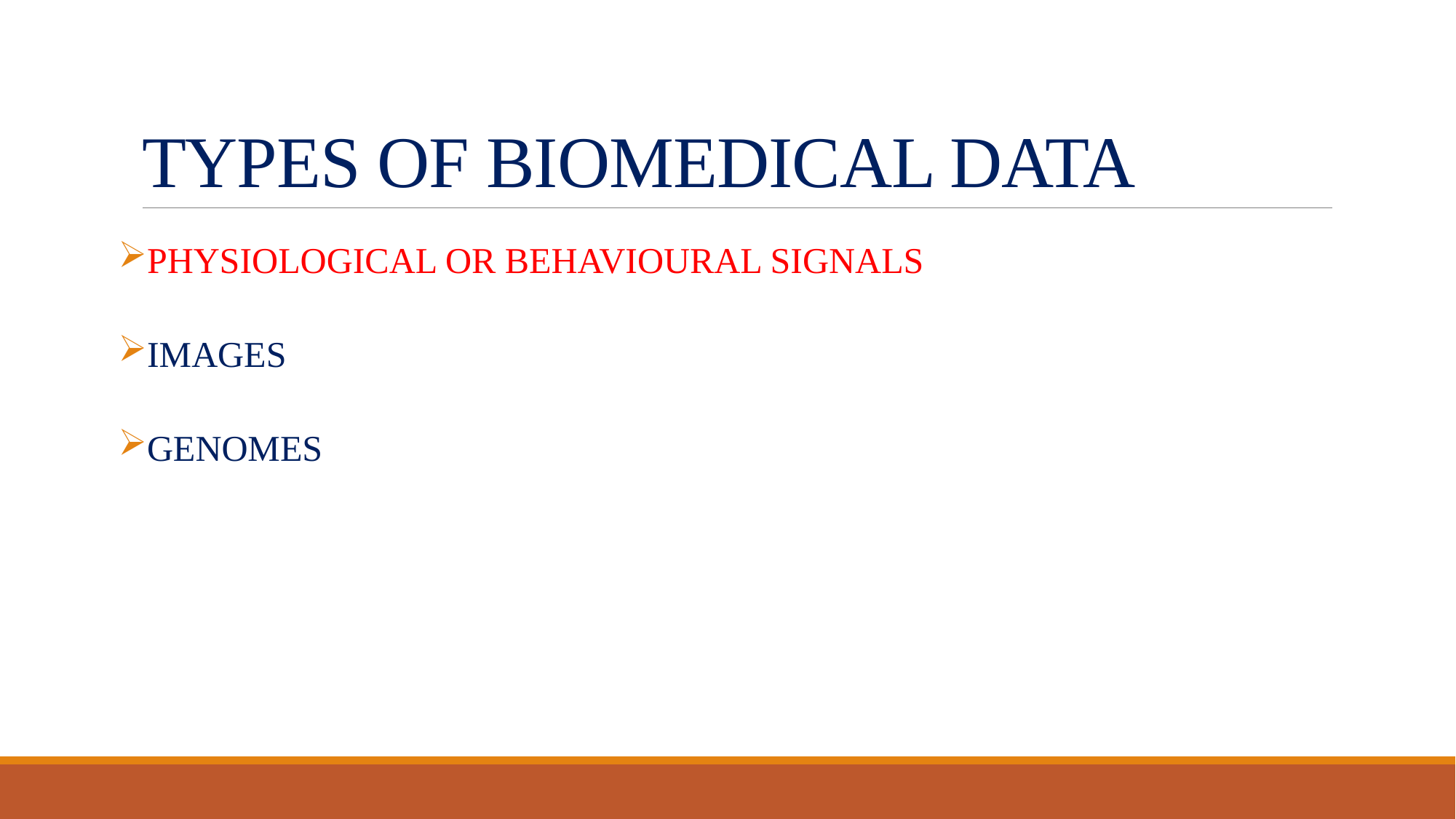

# TYPES OF BIOMEDICAL DATA

PHYSIOLOGICAL OR BEHAVIOURAL SIGNALS
IMAGES
GENOMES